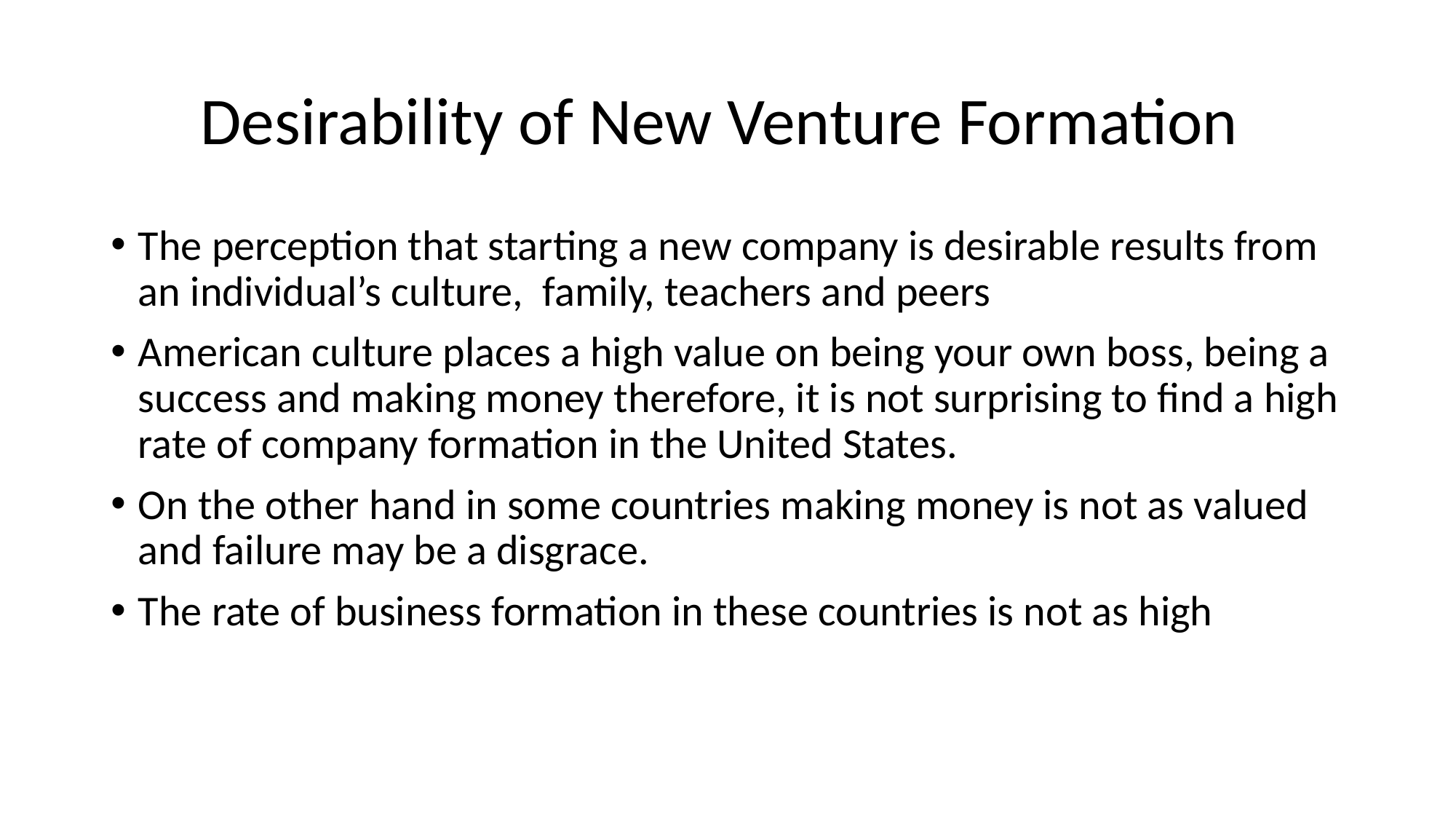

# Desirability of New Venture Formation
The perception that starting a new company is desirable results from an individual’s culture,  family, teachers and peers
American culture places a high value on being your own boss, being a success and making money therefore, it is not surprising to find a high rate of company formation in the United States.
On the other hand in some countries making money is not as valued and failure may be a disgrace.
The rate of business formation in these countries is not as high